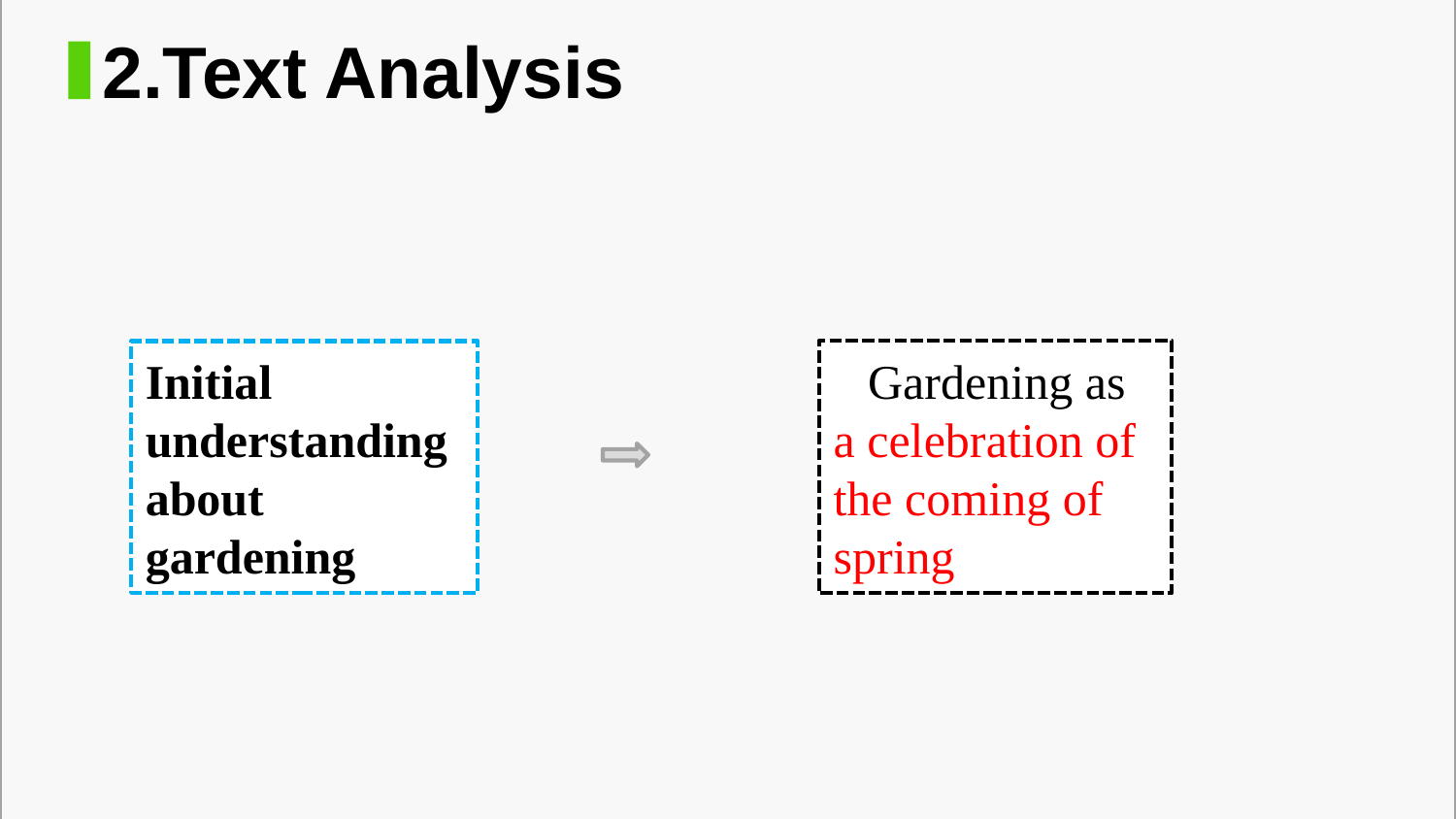

2.Text Analysis

Gardening as a celebration of  the coming of  spring
Initial understanding about gardening